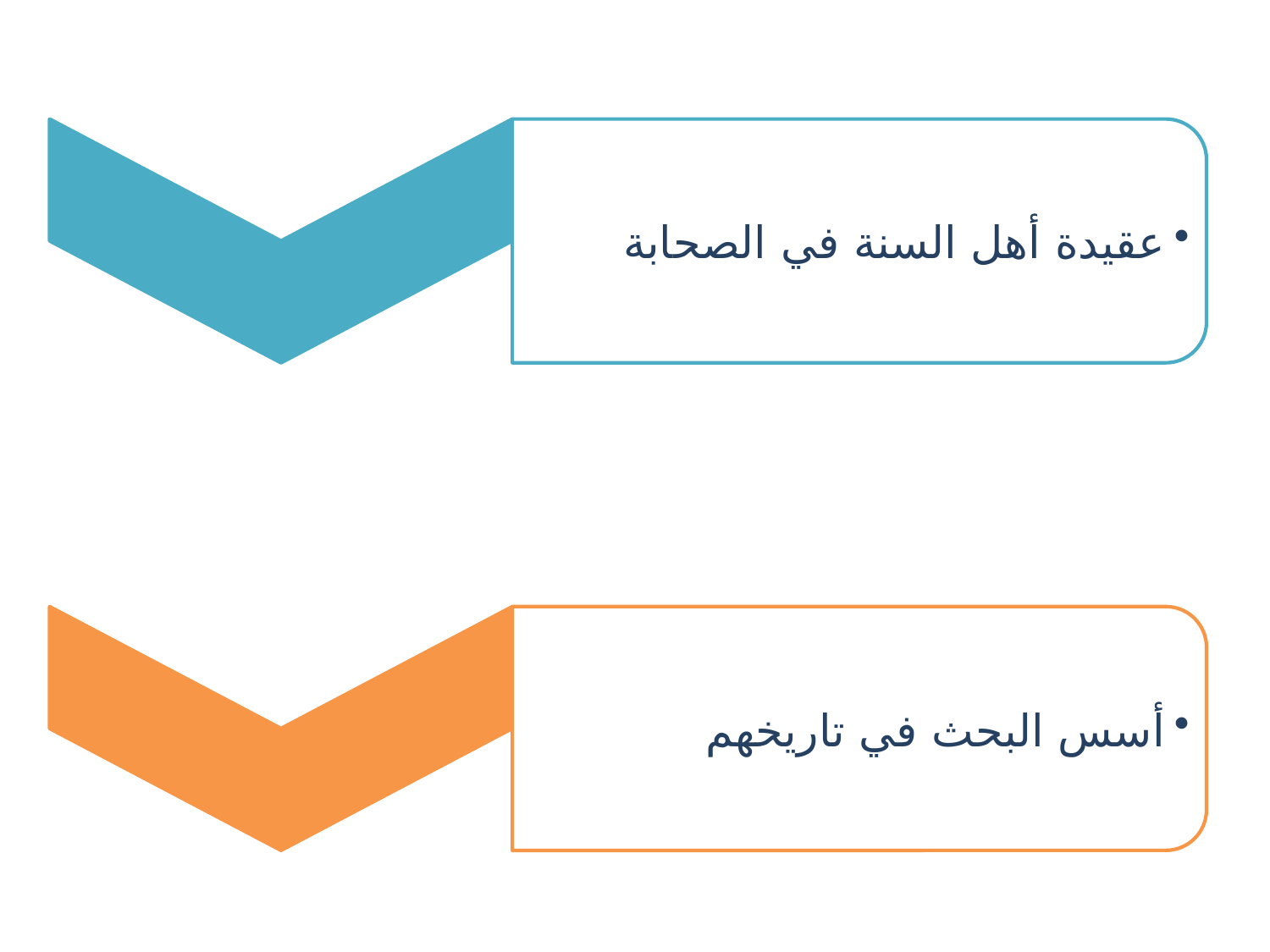

عقيدة أهل السنة في الصحابة
أسس البحث في تاريخهم